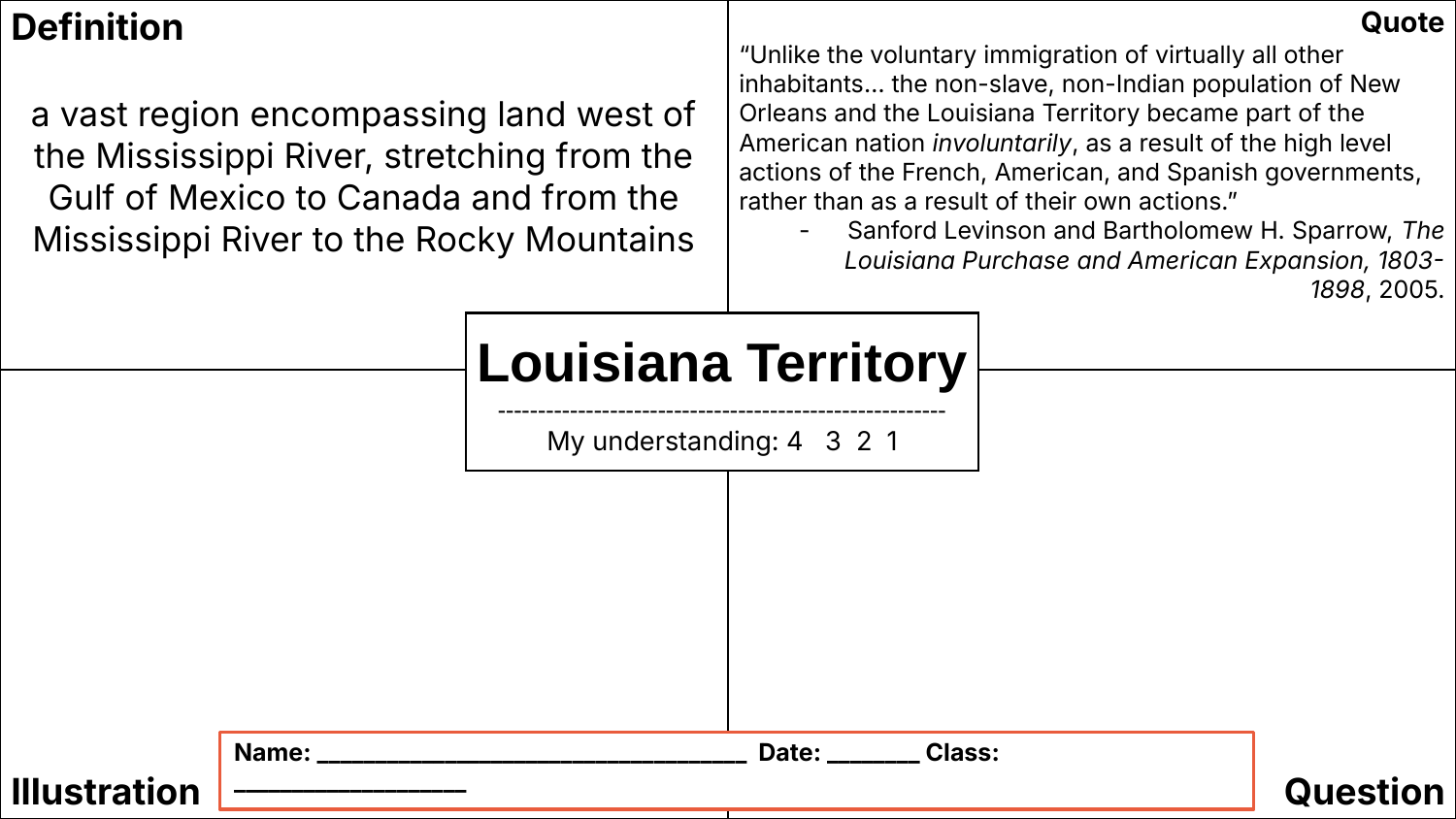

| Definition a vast region encompassing land west of the Mississippi River, stretching from the Gulf of Mexico to Canada and from the Mississippi River to the Rocky Mountains | Quote “Unlike the voluntary immigration of virtually all other inhabitants… the non-slave, non-Indian population of New Orleans and the Louisiana Territory became part of the American nation involuntarily, as a result of the high level actions of the French, American, and Spanish governments, rather than as a result of their own actions.” Sanford Levinson and Bartholomew H. Sparrow, The Louisiana Purchase and American Expansion, 1803-1898, 2005. |
| --- | --- |
| Illustration | Question |
Louisiana Territory
--------------------------------------------------------
My understanding: 4   3  2  1
Name: _____________________________________  Date: ________ Class: ____________________